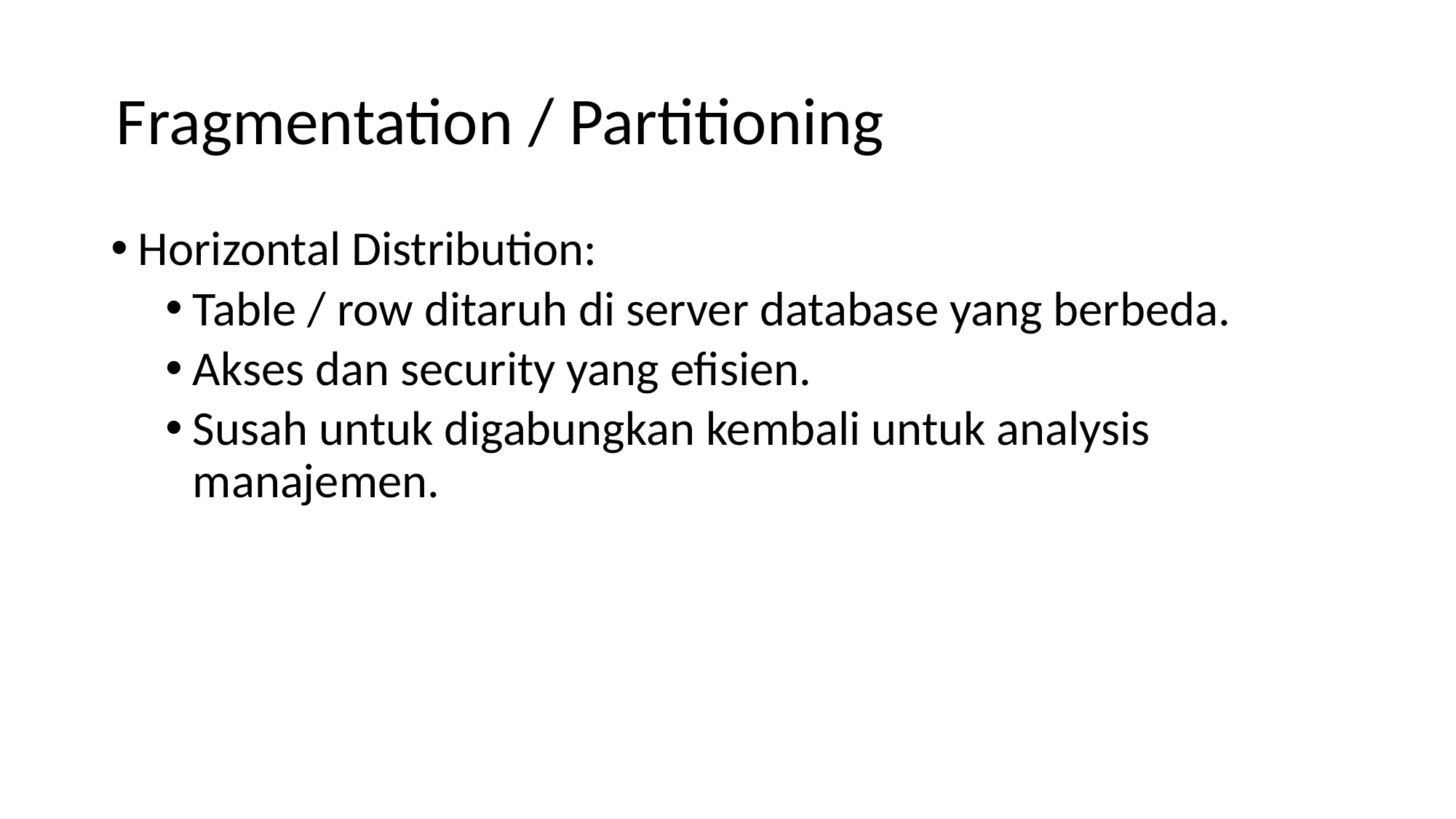

# Fragmentation / Partitioning
Horizontal Distribution:
Table / row ditaruh di server database yang berbeda.
Akses dan security yang efisien.
Susah untuk digabungkan kembali untuk analysis manajemen.